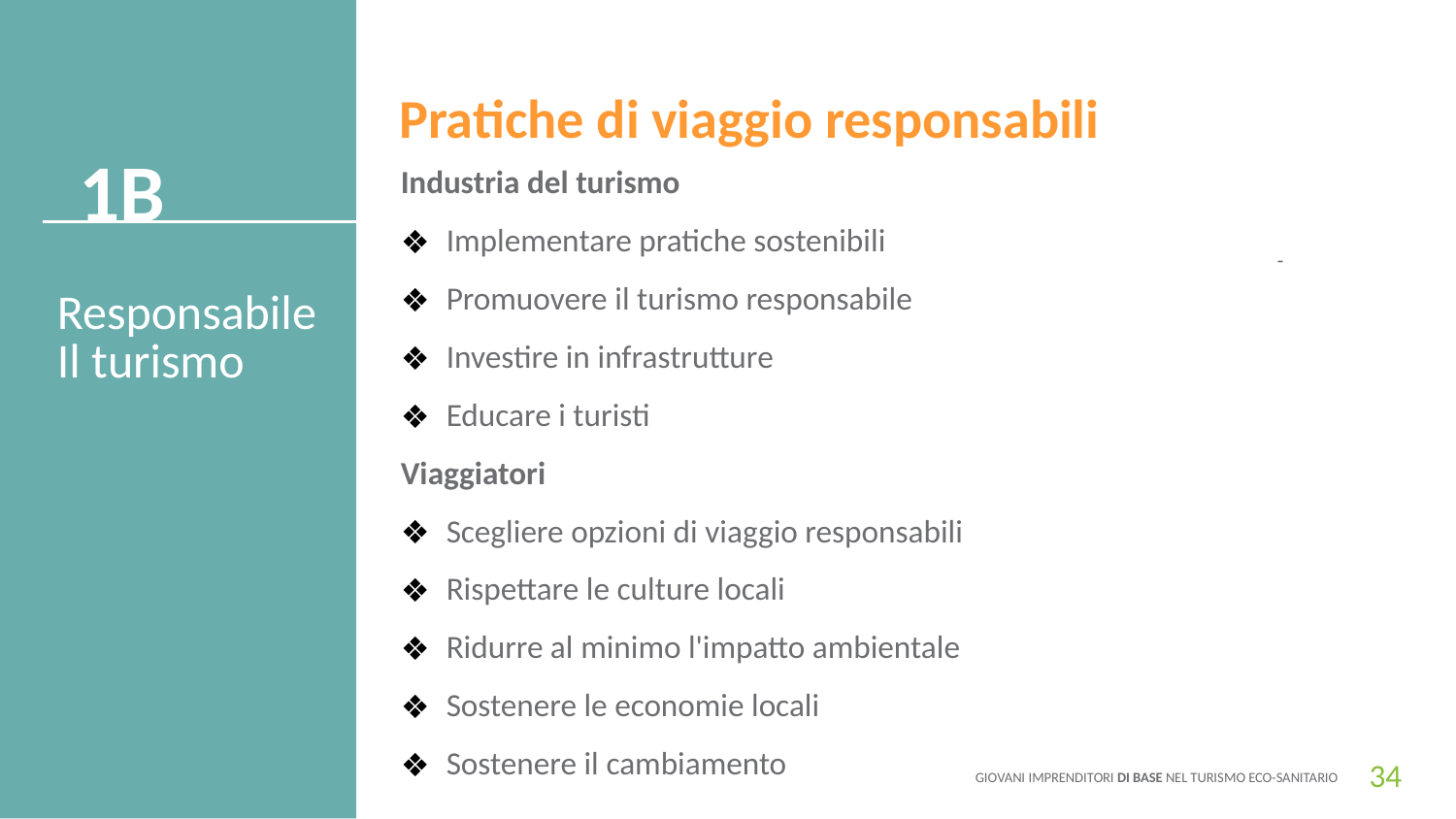

Pratiche di viaggio responsabili

1B
Industria del turismo
Implementare pratiche sostenibili
Promuovere il turismo responsabile
Investire in infrastrutture
Educare i turisti
Viaggiatori
Scegliere opzioni di viaggio responsabili
Rispettare le culture locali
Ridurre al minimo l'impatto ambientale
Sostenere le economie locali
Sostenere il cambiamento
-
Responsabile
Il turismo
34